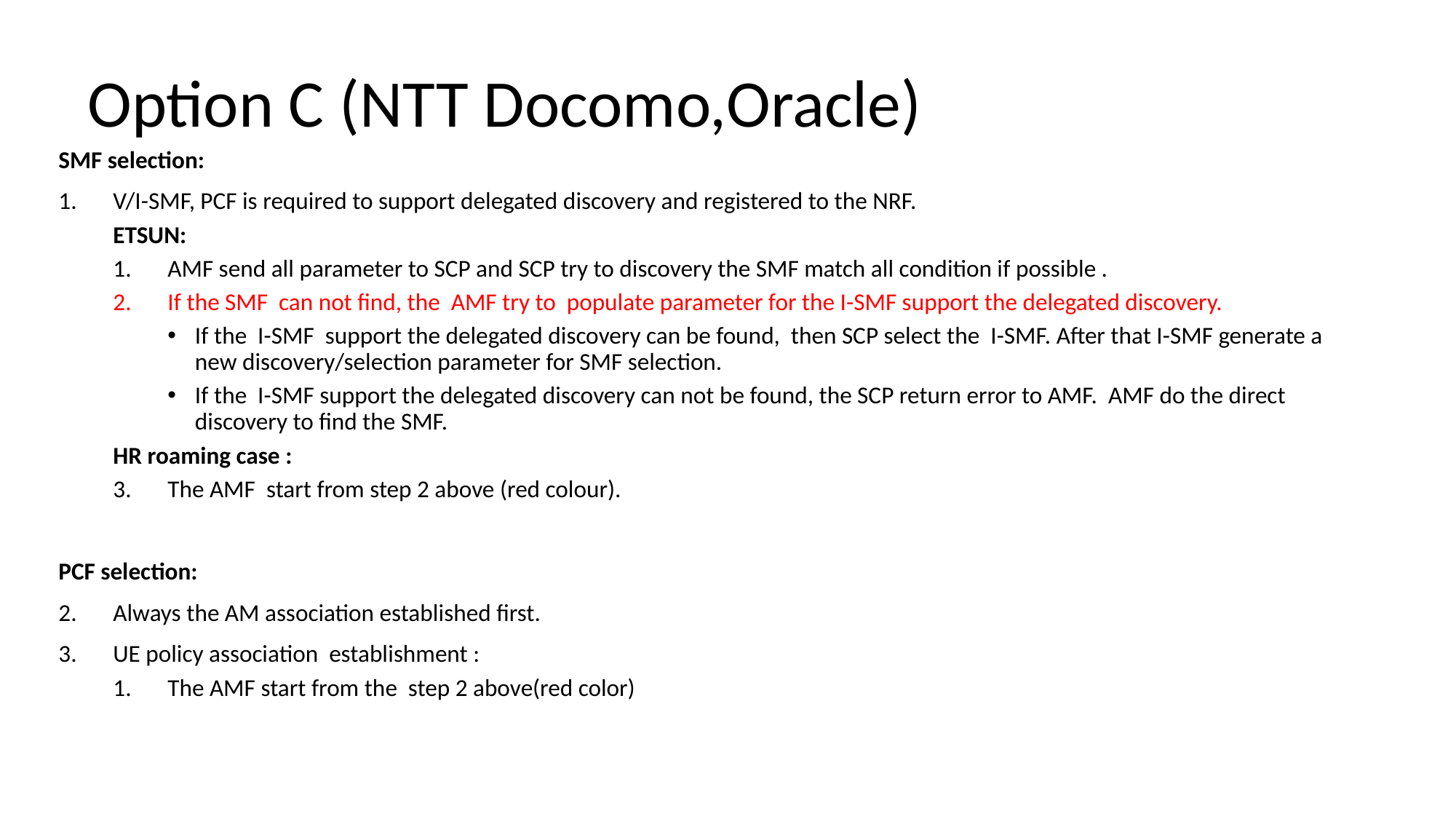

# Option C (NTT Docomo,Oracle)
SMF selection:
V/I-SMF, PCF is required to support delegated discovery and registered to the NRF.
ETSUN:
AMF send all parameter to SCP and SCP try to discovery the SMF match all condition if possible .
If the SMF  can not find, the  AMF try to  populate parameter for the I-SMF support the delegated discovery.
If the  I-SMF  support the delegated discovery can be found,  then SCP select the  I-SMF. After that I-SMF generate a new discovery/selection parameter for SMF selection.
If the  I-SMF support the delegated discovery can not be found, the SCP return error to AMF.  AMF do the direct discovery to find the SMF.
HR roaming case :
The AMF  start from step 2 above (red colour).

PCF selection:
Always the AM association established first.
UE policy association  establishment :
The AMF start from the  step 2 above(red color)